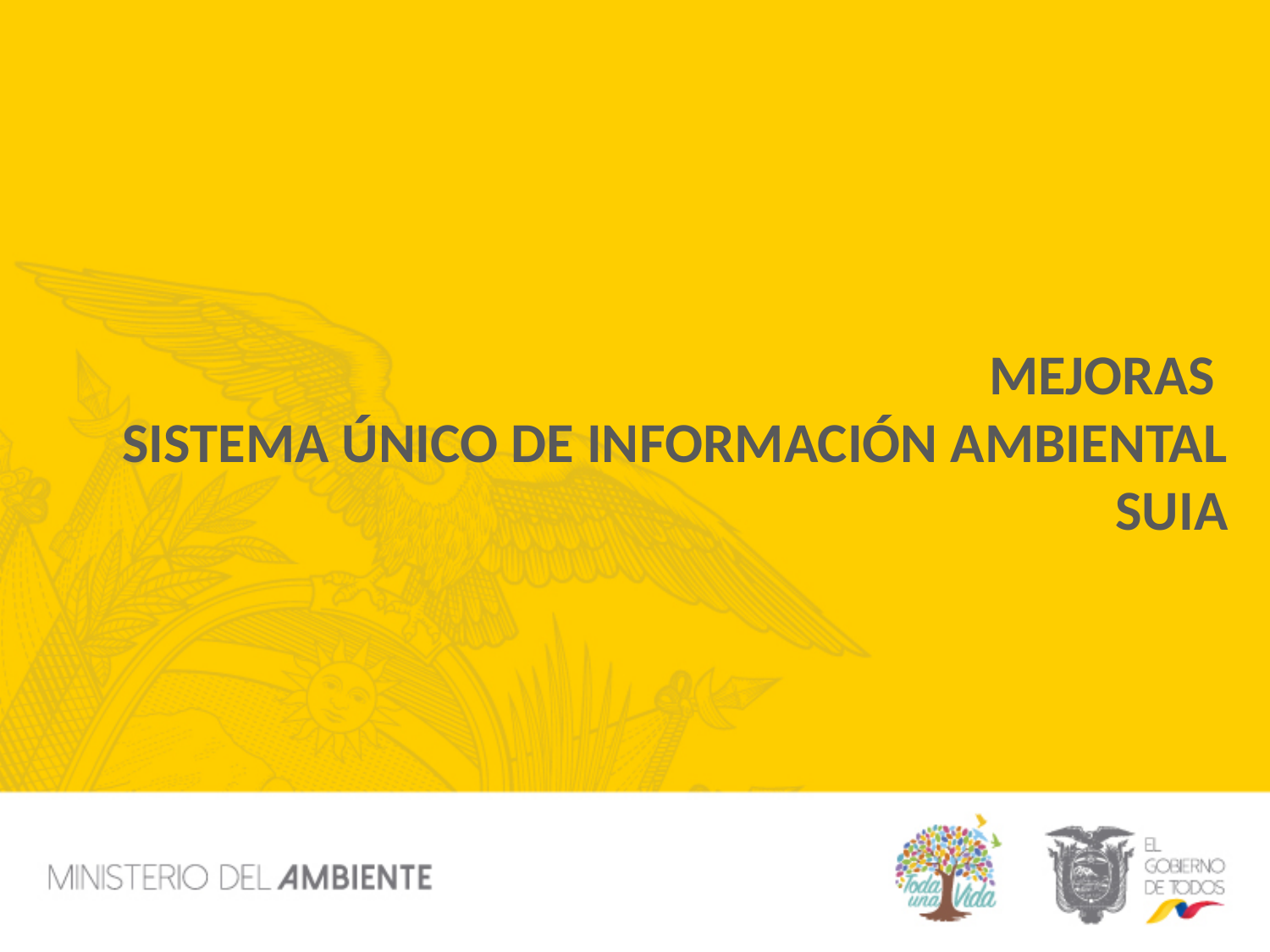

MEJORAS
SISTEMA ÚNICO DE INFORMACIÓN AMBIENTAL
SUIA